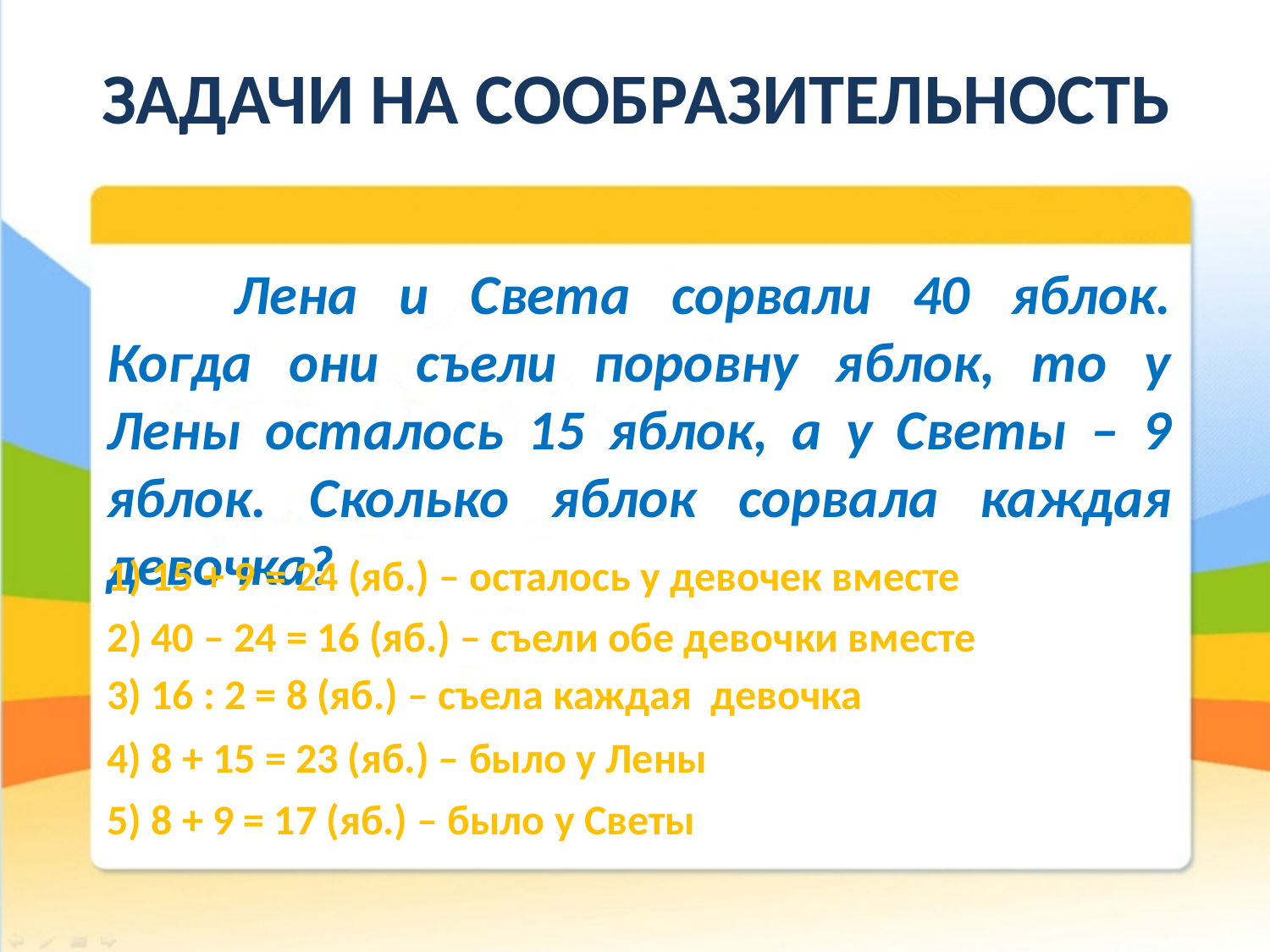

# ЗАДАЧИ НА СООБРАЗИТЕЛЬНОСТЬ
	Лена и Света сорвали 40 яблок. Когда они съели поровну яблок, то у Лены осталось 15 яблок, а у Светы – 9 яблок. Сколько яблок сорвала каждая девочка?
1) 15 + 9 = 24 (яб.) – осталось у девочек вместе
2) 40 – 24 = 16 (яб.) – съели обе девочки вместе
3) 16 : 2 = 8 (яб.) – съела каждая  девочка
4) 8 + 15 = 23 (яб.) – было у Лены
5) 8 + 9 = 17 (яб.) – было у Светы